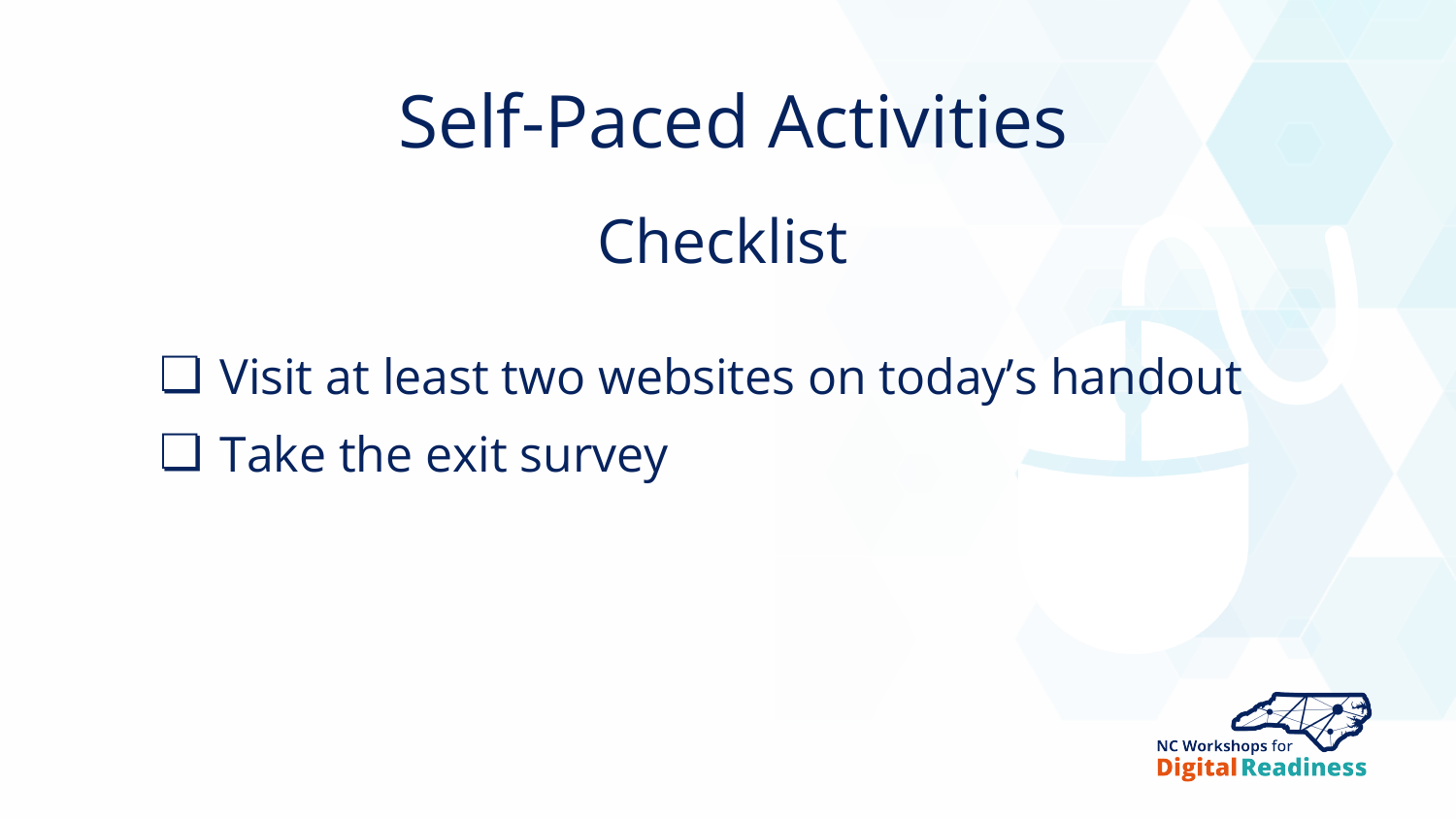

# Self-Paced Activities
Checklist

Visit at least two websites on today’s handout

Take the exit survey